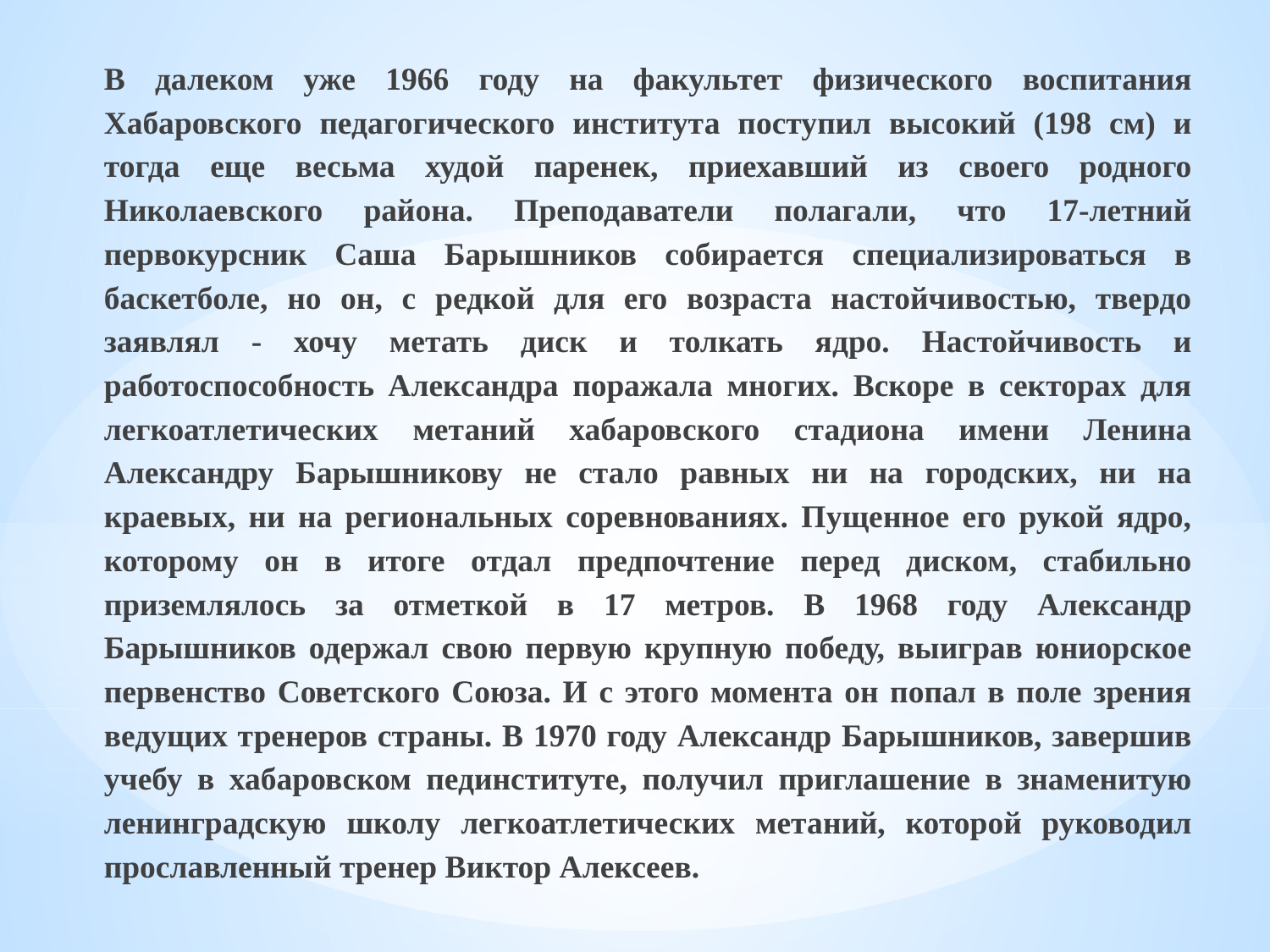

В далеком уже 1966 году на факультет физического воспитания Хабаровского педагогического института поступил высокий (198 см) и тогда еще весьма худой паренек, приехавший из своего родного Николаевского района. Преподаватели полагали, что 17-летний первокурсник Саша Барышников собирается специализироваться в баскетболе, но он, с редкой для его возраста настойчивостью, твердо заявлял - хочу метать диск и толкать ядро. Настойчивость и работоспособность Александра поражала многих. Вскоре в секторах для легкоатлетических метаний хабаровского стадиона имени Ленина Александру Барышникову не стало равных ни на городских, ни на краевых, ни на региональных соревнованиях. Пущенное его рукой ядро, которому он в итоге отдал предпочтение перед диском, стабильно приземлялось за отметкой в 17 метров. В 1968 году Александр Барышников одержал свою первую крупную победу, выиграв юниорское первенство Советского Союза. И с этого момента он попал в поле зрения ведущих тренеров страны. В 1970 году Александр Барышников, завершив учебу в хабаровском пединституте, получил приглашение в знаменитую ленинградскую школу легкоатлетических метаний, которой руководил прославленный тренер Виктор Алексеев.